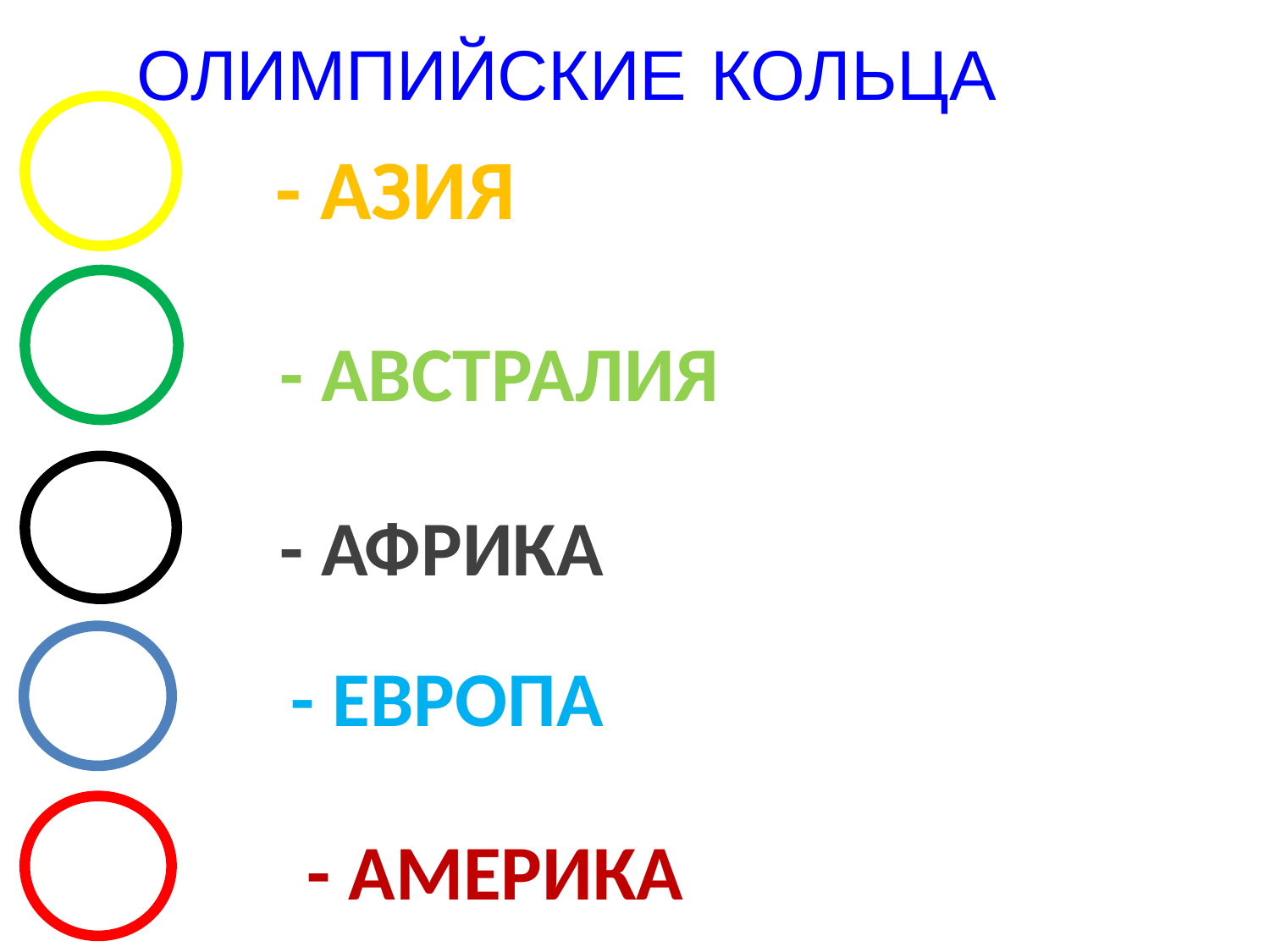

ОЛИМПИЙСКИЕ КОЛЬЦА

- АЗИЯ

- АВСТРАЛИЯ

- АФРИКА

- ЕВРОПА

- АМЕРИКА